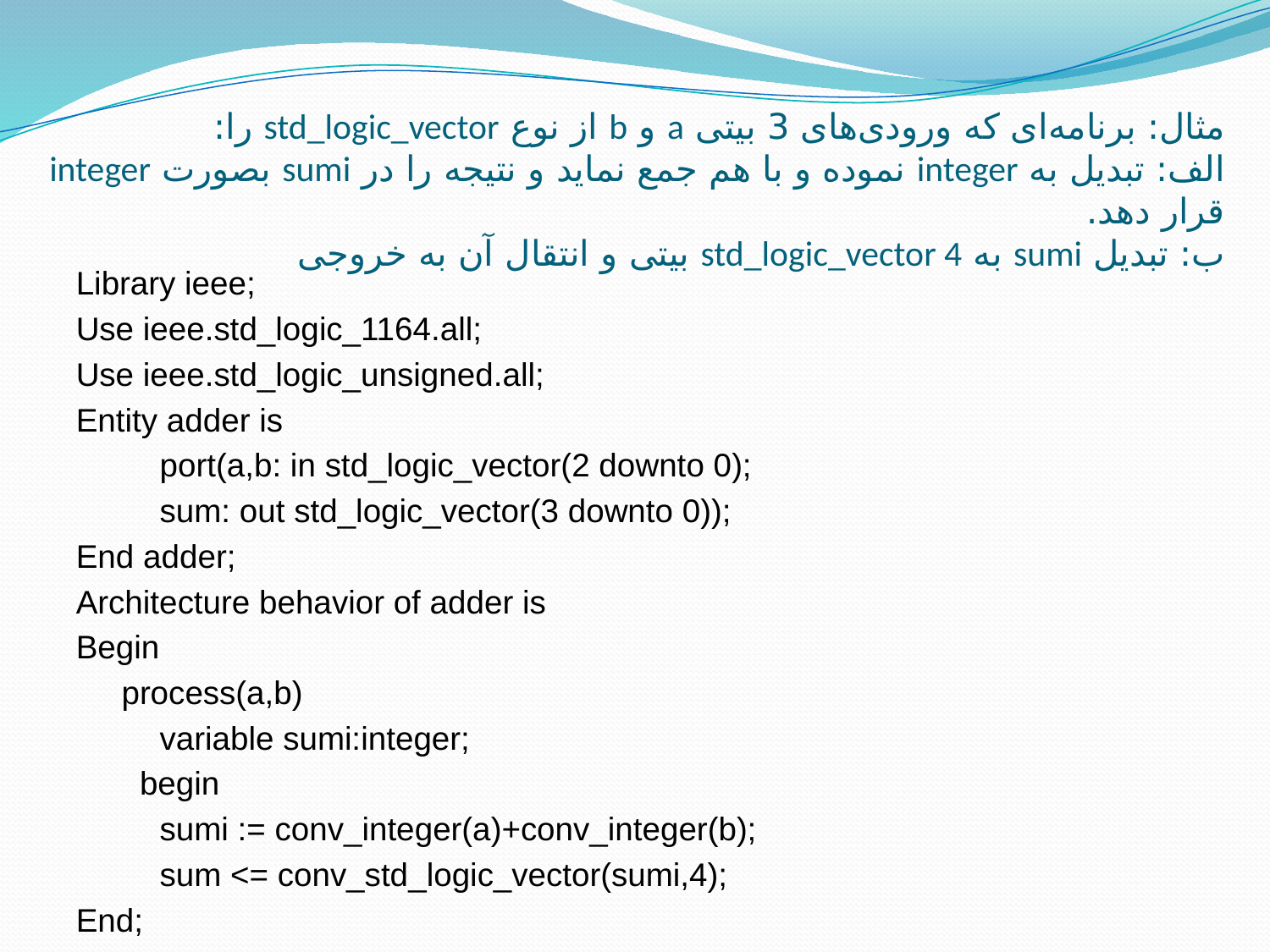

# مثال: برنامه‌ای که ورودی‌های 3 بیتی a و b از نوع std_logic_vector را: الف: تبدیل به integer نموده و با هم جمع نماید و نتیجه را در sumi بصورت integer قرار دهد. ب: تبدیل sumi به std_logic_vector 4 بیتی و انتقال آن به خروجی
Library ieee;
Use ieee.std_logic_1164.all;
Use ieee.std_logic_unsigned.all;
Entity adder is
	port(a,b: in std_logic_vector(2 downto 0);
		sum: out std_logic_vector(3 downto 0));
End adder;
Architecture behavior of adder is
Begin
     process(a,b)
	variable sumi:integer;
       begin
	sumi := conv_integer(a)+conv_integer(b);
	sum <= conv_std_logic_vector(sumi,4);
End;